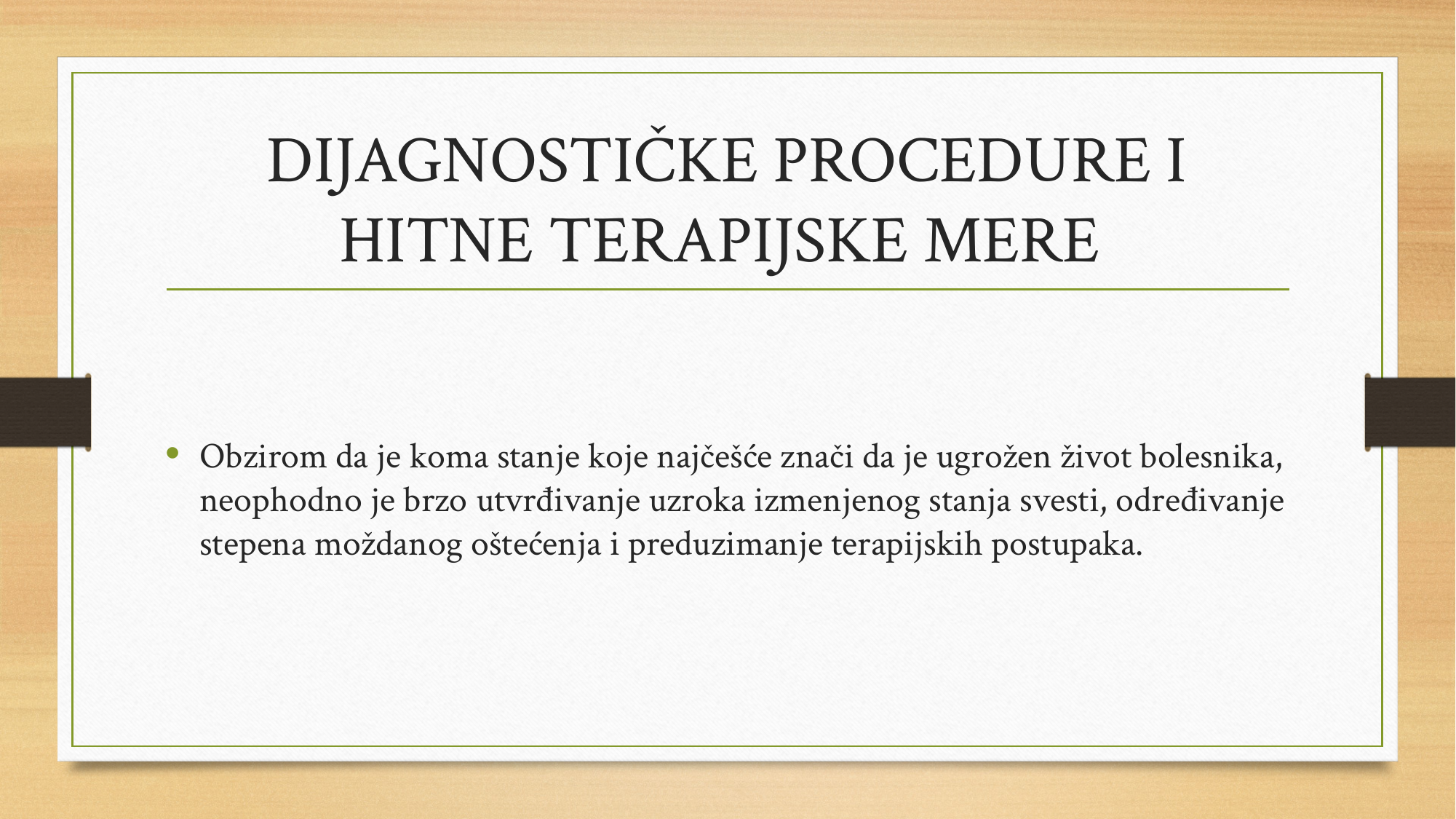

# DIJAGNOSTIČKE PROCEDURE I HITNE TERAPIJSKE MERE

Obzirom da je koma stanje koje najčešće znači da je ugrožen život bolesnika, neophodno je brzo utvrđivanje uzroka izmenjenog stanja svesti, određivanje stepena moždanog oštećenja i preduzimanje terapijskih postupaka.